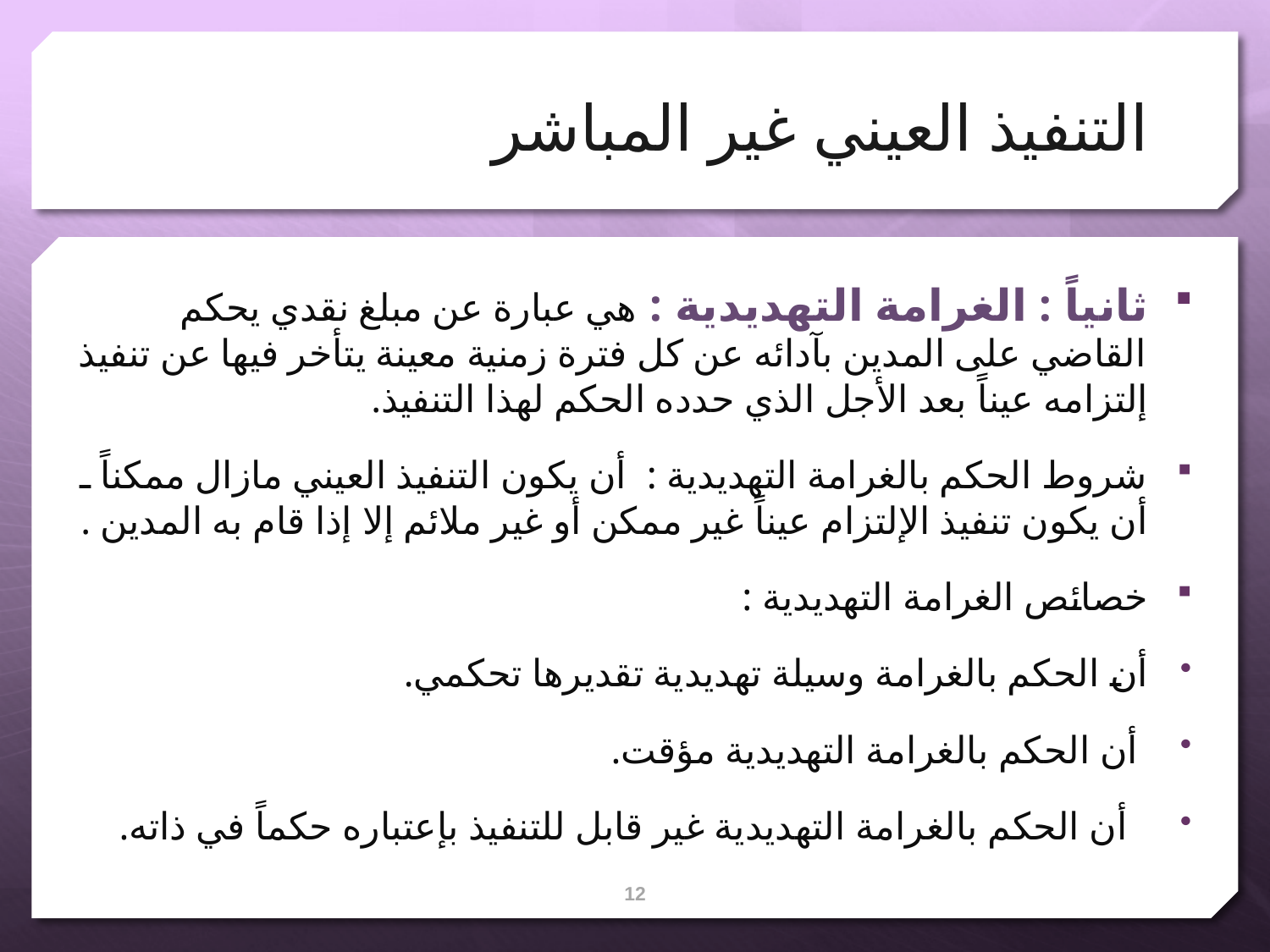

# التنفيذ العيني غير المباشر
ثانياً : الغرامة التهديدية : هي عبارة عن مبلغ نقدي يحكم القاضي على المدين بآدائه عن كل فترة زمنية معينة يتأخر فيها عن تنفيذ إلتزامه عيناً بعد الأجل الذي حدده الحكم لهذا التنفيذ.
شروط الحكم بالغرامة التهديدية :  أن يكون التنفيذ العيني مازال ممكناً ـ  أن يكون تنفيذ الإلتزام عيناً غير ممكن أو غير ملائم إلا إذا قام به المدين .
خصائص الغرامة التهديدية :
أن الحكم بالغرامة وسيلة تهديدية تقديرها تحكمي.
 أن الحكم بالغرامة التهديدية مؤقت.
  أن الحكم بالغرامة التهديدية غير قابل للتنفيذ بإعتباره حكماً في ذاته.
12